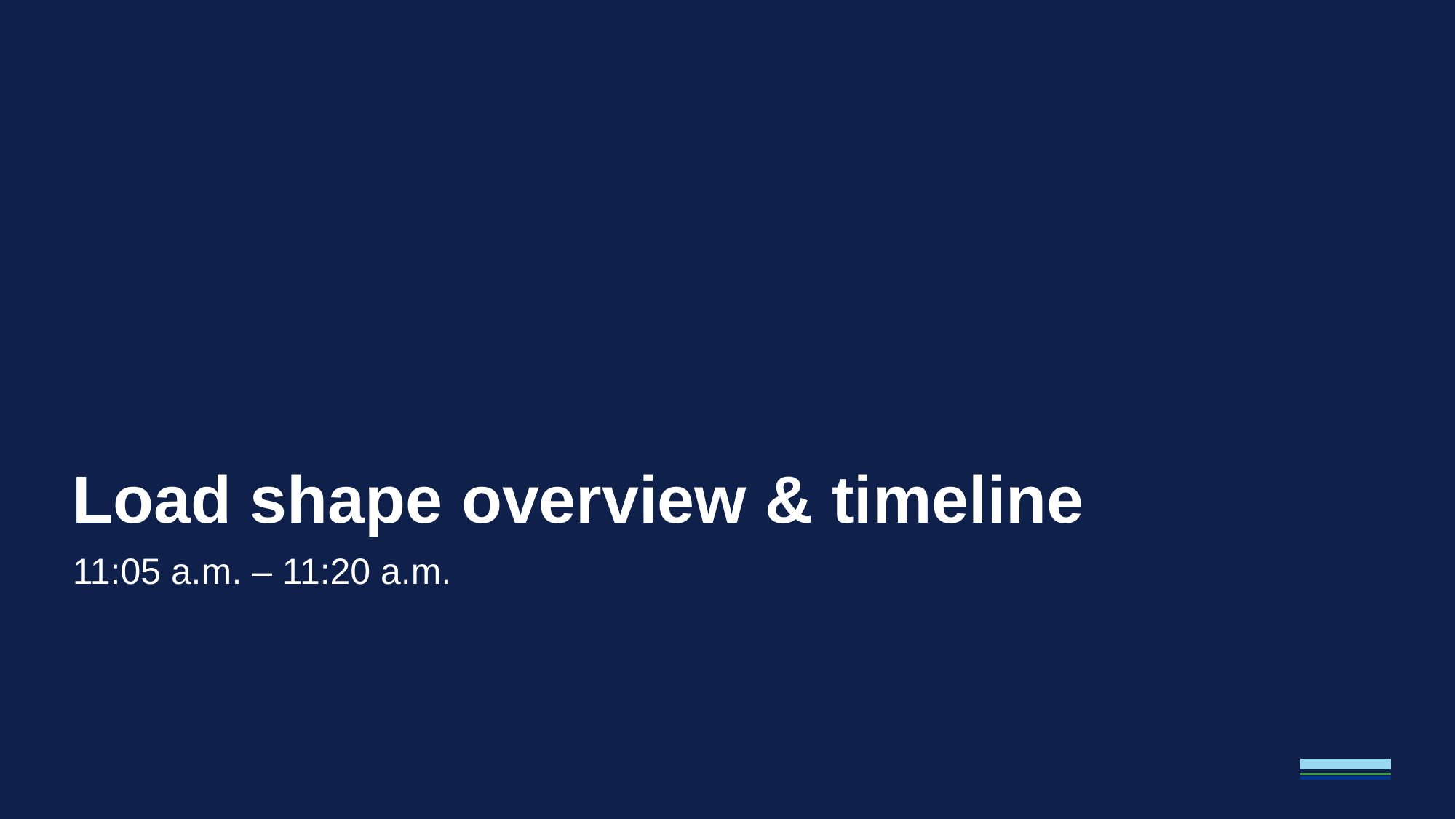

# Load shape overview & timeline
11:05 a.m. – 11:20 a.m.

5
DRAFT